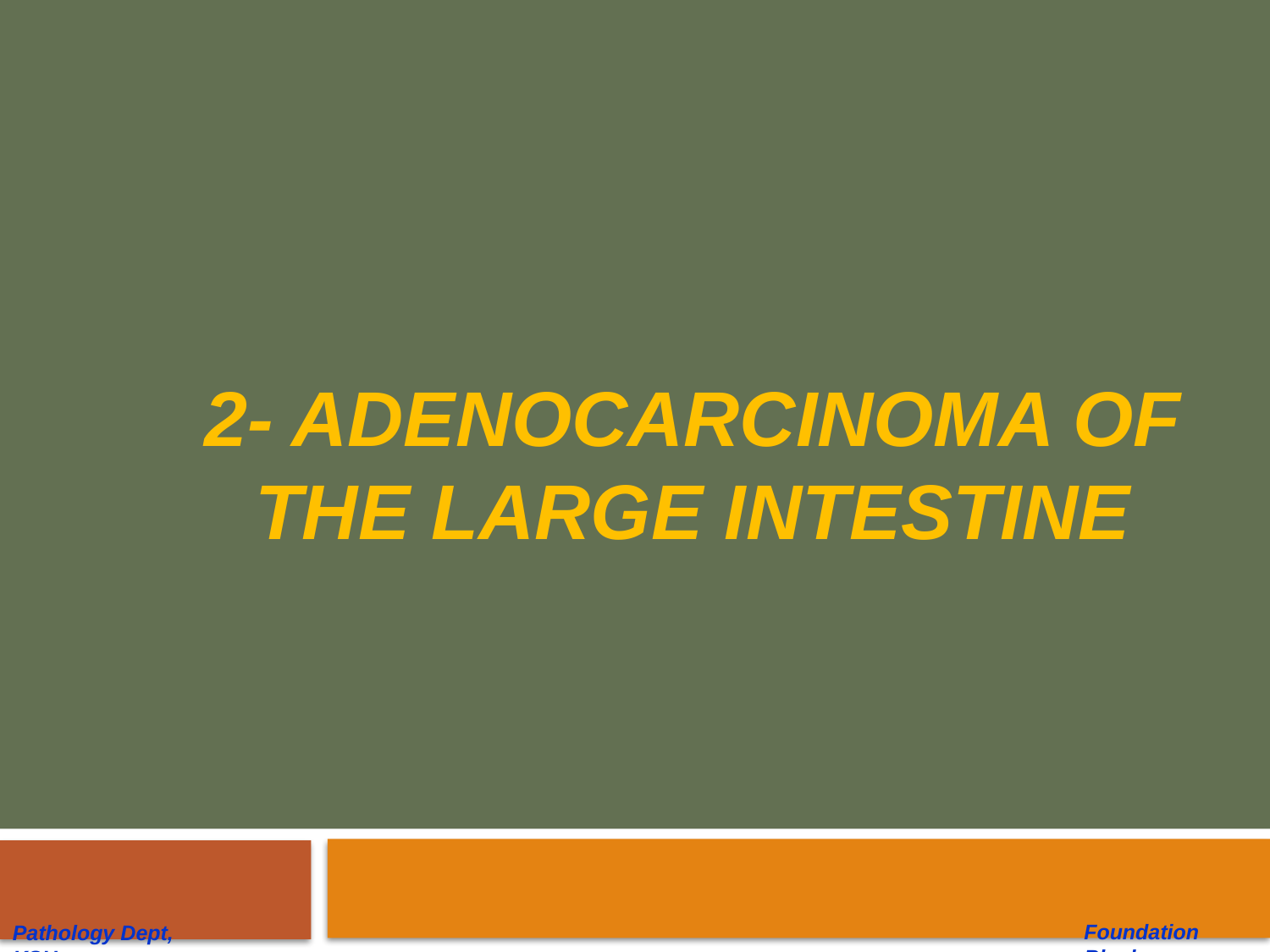

# 2- Adenocarcinoma of the large intestine
Foundation Block
Pathology Dept, KSU